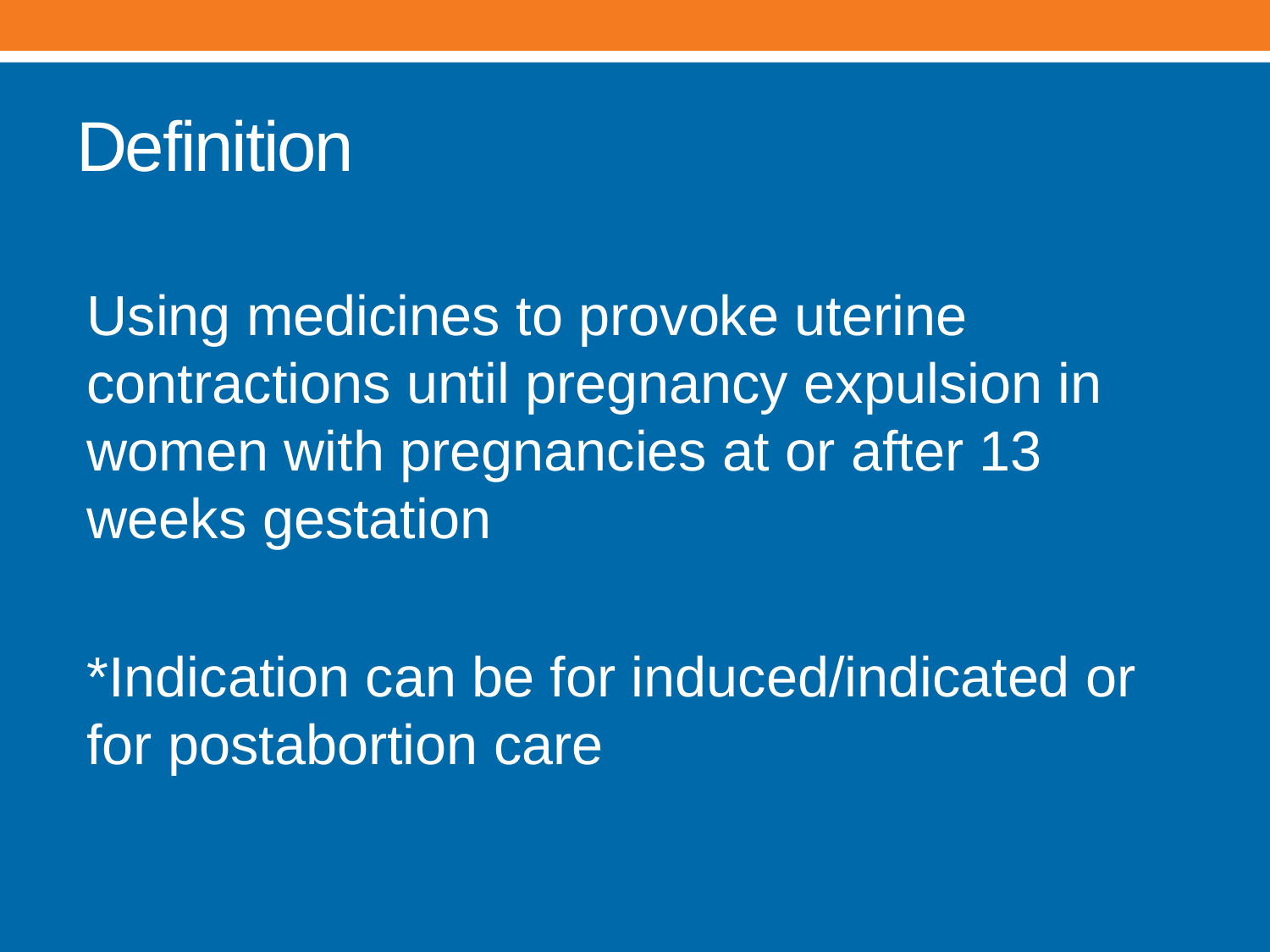

# Definition
Using medicines to provoke uterine contractions until pregnancy expulsion in women with pregnancies at or after 13 weeks gestation

*Indication can be for induced/indicated or for postabortion care